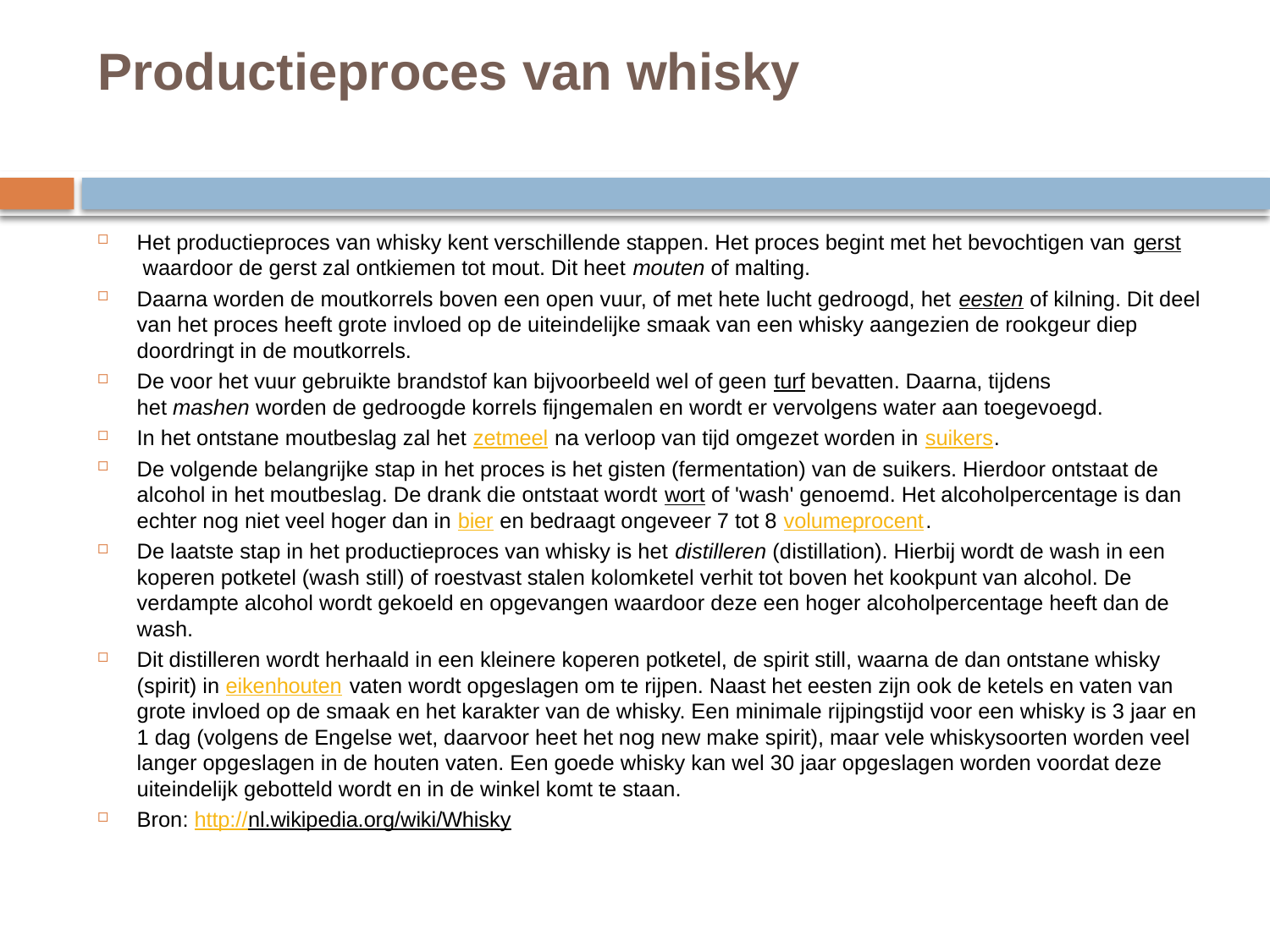

# Productieproces van whisky
Het productieproces van whisky kent verschillende stappen. Het proces begint met het bevochtigen van gerst waardoor de gerst zal ontkiemen tot mout. Dit heet mouten of malting.
Daarna worden de moutkorrels boven een open vuur, of met hete lucht gedroogd, het eesten of kilning. Dit deel van het proces heeft grote invloed op de uiteindelijke smaak van een whisky aangezien de rookgeur diep doordringt in de moutkorrels.
De voor het vuur gebruikte brandstof kan bijvoorbeeld wel of geen turf bevatten. Daarna, tijdens het mashen worden de gedroogde korrels fijngemalen en wordt er vervolgens water aan toegevoegd.
In het ontstane moutbeslag zal het zetmeel na verloop van tijd omgezet worden in suikers.
De volgende belangrijke stap in het proces is het gisten (fermentation) van de suikers. Hierdoor ontstaat de alcohol in het moutbeslag. De drank die ontstaat wordt wort of 'wash' genoemd. Het alcoholpercentage is dan echter nog niet veel hoger dan in bier en bedraagt ongeveer 7 tot 8 volumeprocent.
De laatste stap in het productieproces van whisky is het distilleren (distillation). Hierbij wordt de wash in een koperen potketel (wash still) of roestvast stalen kolomketel verhit tot boven het kookpunt van alcohol. De verdampte alcohol wordt gekoeld en opgevangen waardoor deze een hoger alcoholpercentage heeft dan de wash.
Dit distilleren wordt herhaald in een kleinere koperen potketel, de spirit still, waarna de dan ontstane whisky (spirit) in eikenhouten vaten wordt opgeslagen om te rijpen. Naast het eesten zijn ook de ketels en vaten van grote invloed op de smaak en het karakter van de whisky. Een minimale rijpingstijd voor een whisky is 3 jaar en 1 dag (volgens de Engelse wet, daarvoor heet het nog new make spirit), maar vele whiskysoorten worden veel langer opgeslagen in de houten vaten. Een goede whisky kan wel 30 jaar opgeslagen worden voordat deze uiteindelijk gebotteld wordt en in de winkel komt te staan.
Bron: http://nl.wikipedia.org/wiki/Whisky